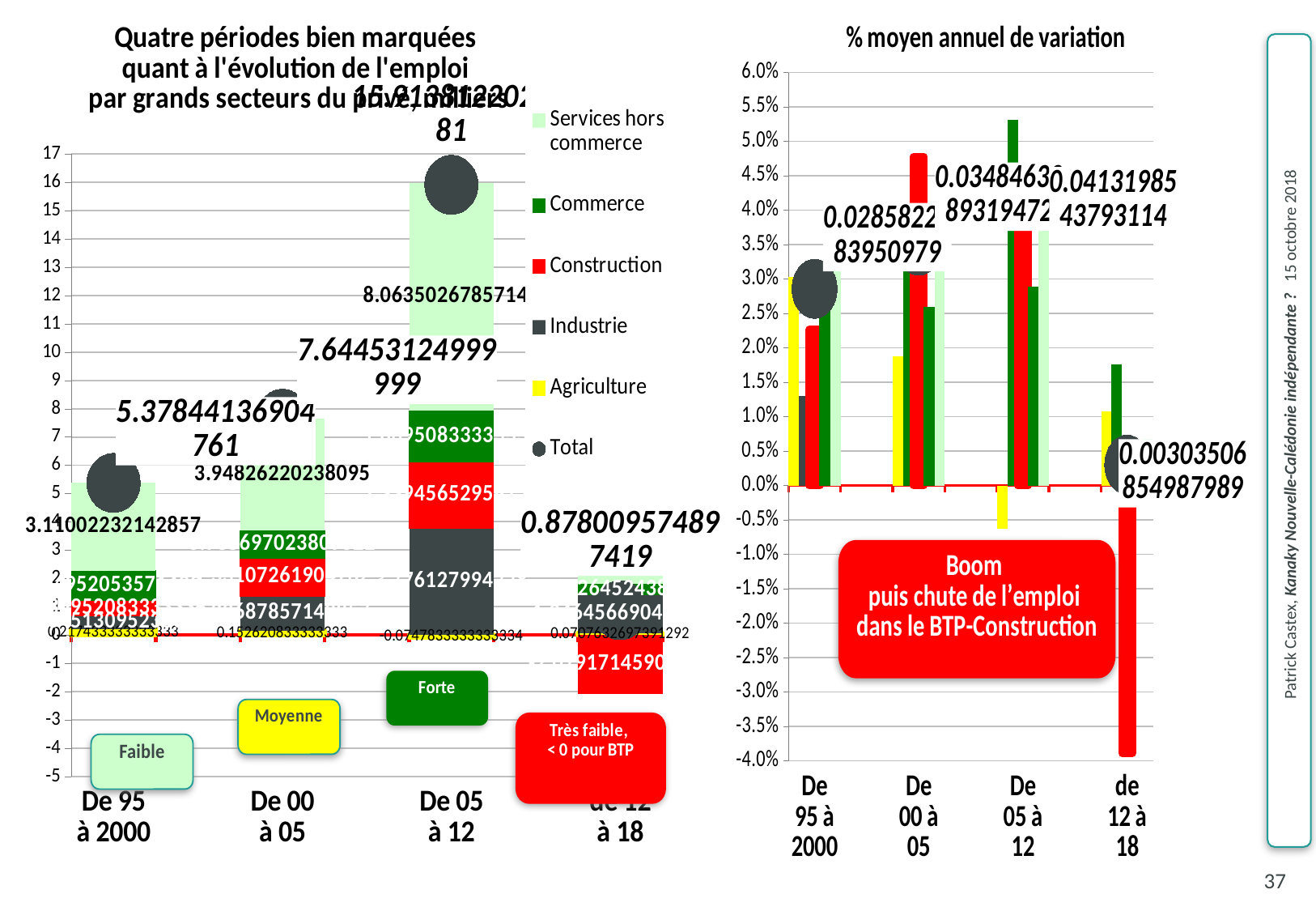

### Chart: Quatre périodes bien marquées
quant à l'évolution de l'emploi
par grands secteurs du privé, milliers

| Category | Agriculture | Industrie  | Construction | Commerce | Services hors commerce | Total |
|---|---|---|---|---|---|---|
| De 95 à 2000 | 0.217433333333333 | 0.464513095238097 | 0.536952083333333 | 1.049520535714286 | 3.110022321428566 | 5.378441369047614 |
|  | None | None | None | None | None | None |
| De 00 à 05 | 0.152620833333333 | 1.226878571428571 | 1.33107261904762 | 0.985697023809522 | 3.948262202380952 | 7.644531249999985 |
|  | None | None | None | None | None | None |
| De 05 à 12 | -0.0747833333333334 | 3.776127994227995 | 2.339456529581521 | 1.809508333333333 | 8.06350267857143 | 15.91381220238095 |
|  | None | None | None | None | None | None |
| de 12 à 18 | 0.0707632697391292 | 1.34645669042601 | -2.079171459036073 | 0.389264524382153 | 1.150696549386204 | 0.878009574897419 |

### Chart: % moyen annuel de variation

| Category | Agriculture | Industrie  | Construction | Commerce | Services hors commerce | Total |
|---|---|---|---|---|---|---|
| De 95 à 2000 | 0.030330263820272 | 0.0130100613550983 | 0.022650388539668 | 0.0318118639033551 | 0.0351107202820557 | 0.0285822183950979 |
|  | None | None | None | None | None | None |
| De 00 à 05 | 0.0187639786313722 | 0.0310693397576967 | 0.0477444762400232 | 0.0258531009221343 | 0.0373431027820086 | 0.0348463289319472 |
|  | None | None | None | None | None | None |
| De 05 à 12 | -0.0063322580438504 | 0.0531174876599445 | 0.0455170026007716 | 0.0288087714402465 | 0.0429261973860848 | 0.0413198543793114 |
|  | None | None | None | None | None | None |
| de 12 à 18 | 0.0107931179472938 | 0.0176414389626591 | -0.0388816626547372 | 0.00383340493244089 | 0.00681886255492214 | 0.00303506854987989 |